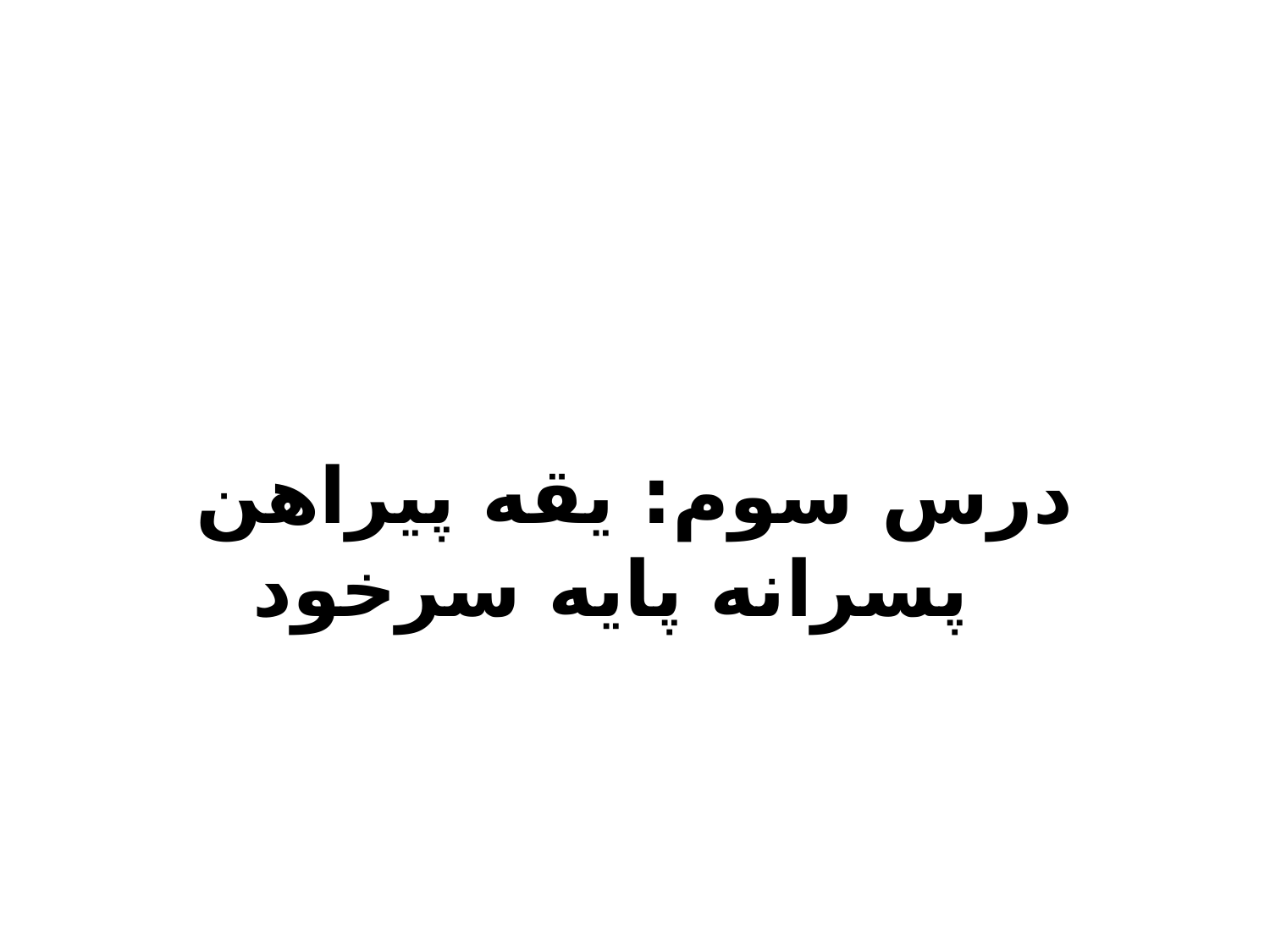

درس سوم: یقه پیراهن پسرانه پایه سرخود